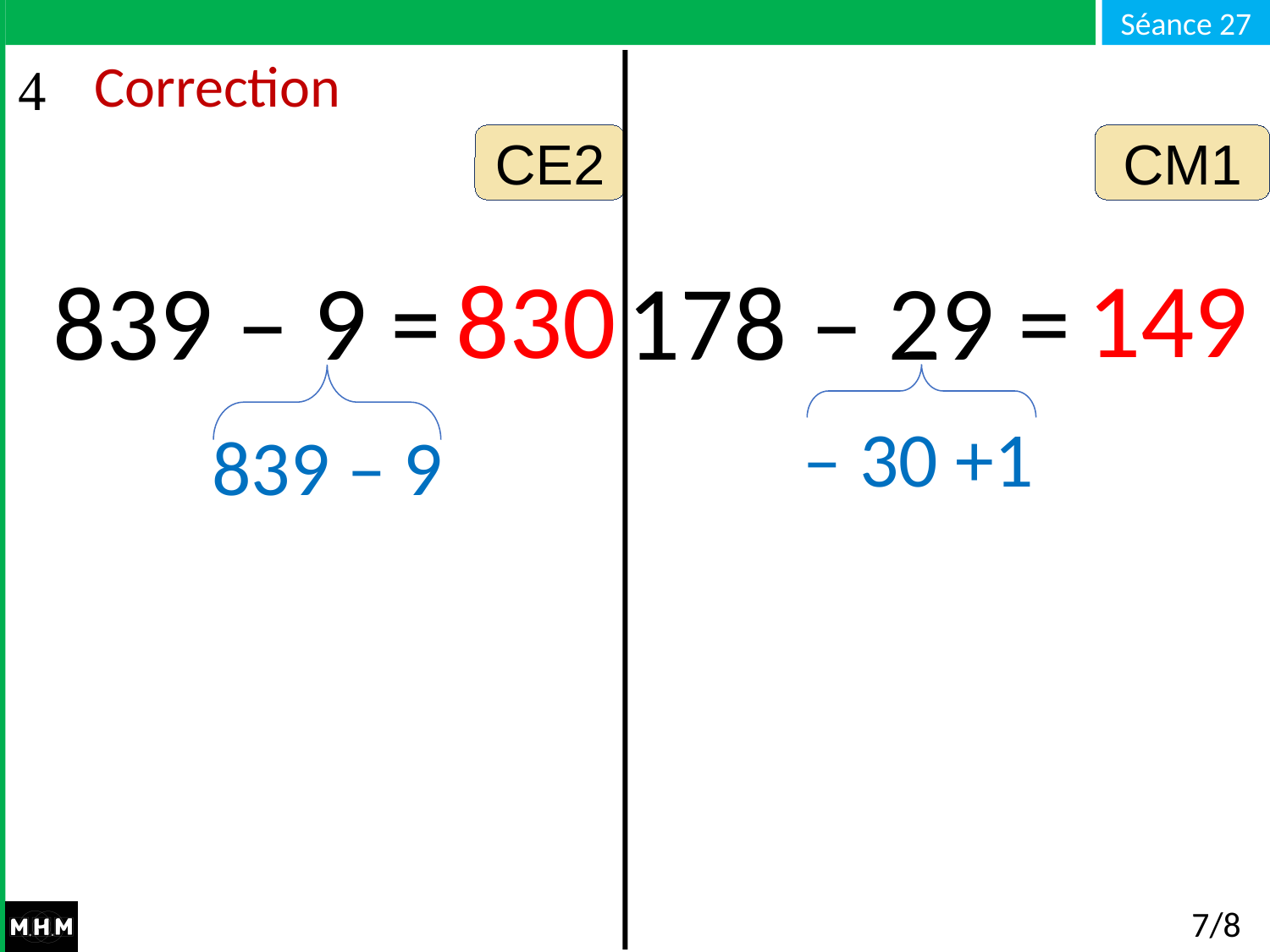

# Correction
CE2
CM1
149
830
178 – 29 =
839 – 9 =

– 30 +1
839 – 9
7/8